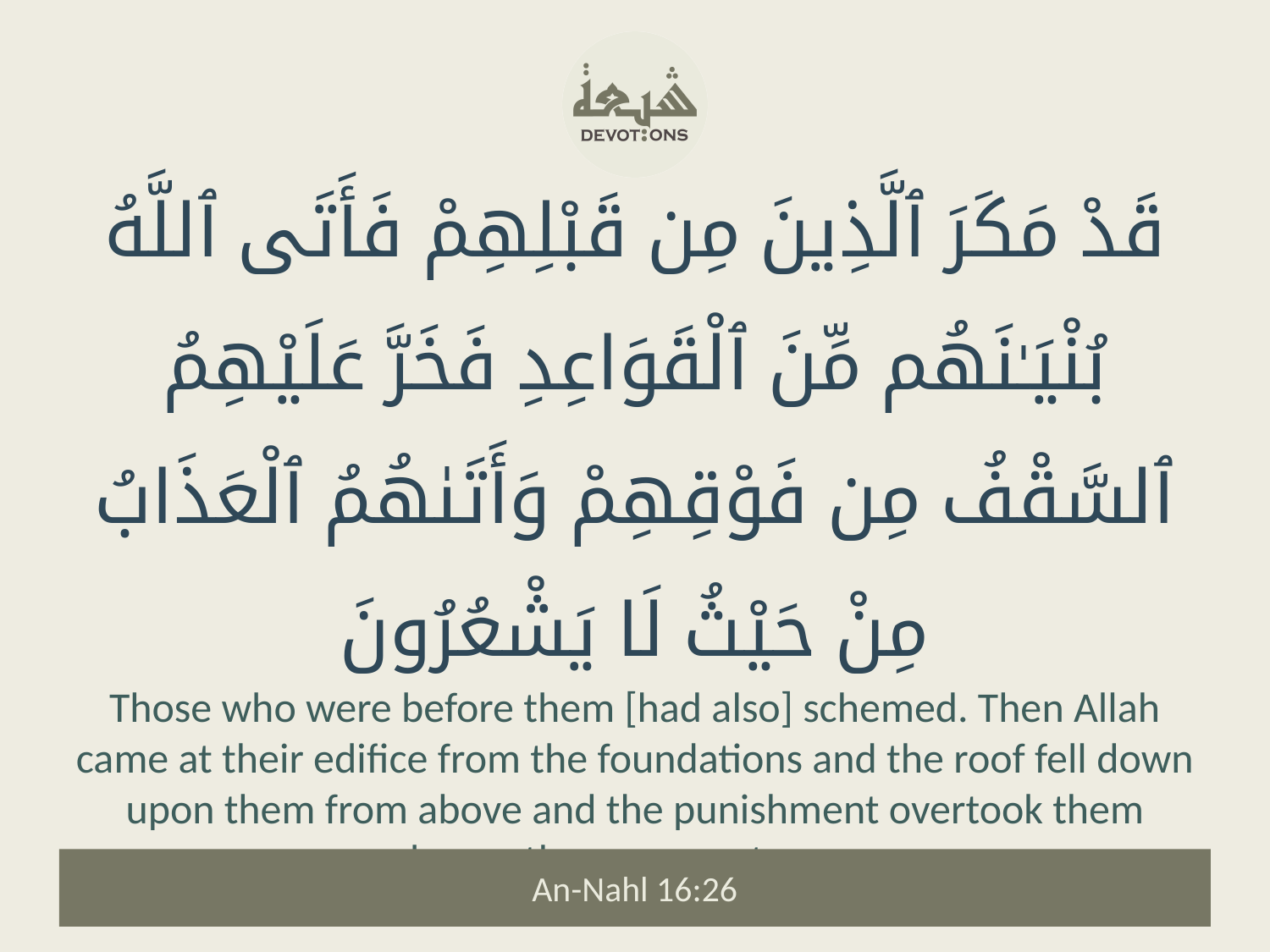

قَدْ مَكَرَ ٱلَّذِينَ مِن قَبْلِهِمْ فَأَتَى ٱللَّهُ بُنْيَـٰنَهُم مِّنَ ٱلْقَوَاعِدِ فَخَرَّ عَلَيْهِمُ ٱلسَّقْفُ مِن فَوْقِهِمْ وَأَتَىٰهُمُ ٱلْعَذَابُ مِنْ حَيْثُ لَا يَشْعُرُونَ
Those who were before them [had also] schemed. Then Allah came at their edifice from the foundations and the roof fell down upon them from above and the punishment overtook them whence they were not aware.
An-Nahl 16:26